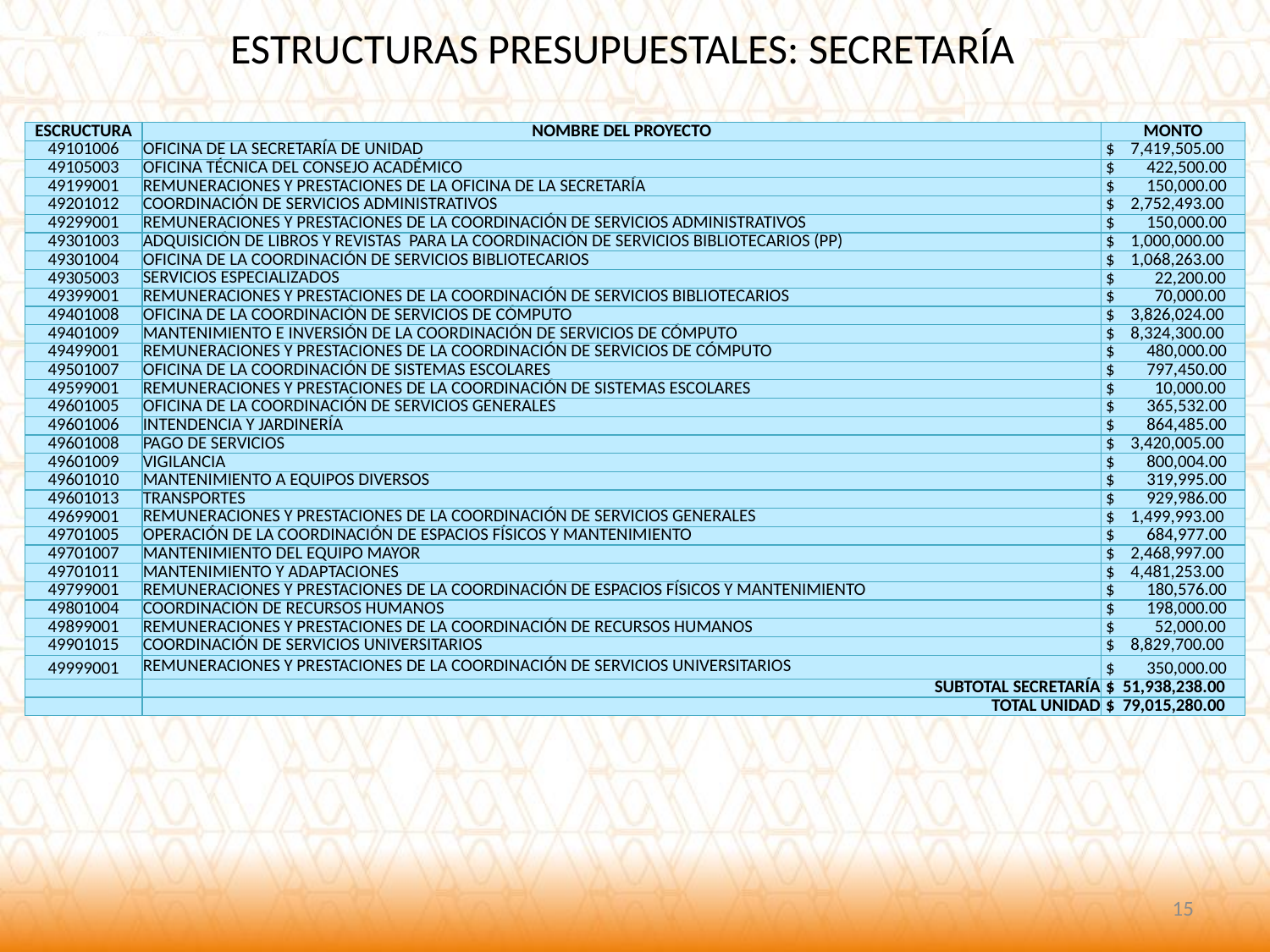

ESTRUCTURAS PRESUPUESTALES: SECRETARÍA
| ESCRUCTURA | NOMBRE DEL PROYECTO | MONTO |
| --- | --- | --- |
| 49101006 | OFICINA DE LA SECRETARÍA DE UNIDAD | $ 7,419,505.00 |
| 49105003 | OFICINA TÉCNICA DEL CONSEJO ACADÉMICO | $ 422,500.00 |
| 49199001 | REMUNERACIONES Y PRESTACIONES DE LA OFICINA DE LA SECRETARÍA | $ 150,000.00 |
| 49201012 | COORDINACIÓN DE SERVICIOS ADMINISTRATIVOS | $ 2,752,493.00 |
| 49299001 | REMUNERACIONES Y PRESTACIONES DE LA COORDINACIÓN DE SERVICIOS ADMINISTRATIVOS | $ 150,000.00 |
| 49301003 | ADQUISICIÓN DE LIBROS Y REVISTAS PARA LA COORDINACIÓN DE SERVICIOS BIBLIOTECARIOS (PP) | $ 1,000,000.00 |
| 49301004 | OFICINA DE LA COORDINACIÓN DE SERVICIOS BIBLIOTECARIOS | $ 1,068,263.00 |
| 49305003 | SERVICIOS ESPECIALIZADOS | $ 22,200.00 |
| 49399001 | REMUNERACIONES Y PRESTACIONES DE LA COORDINACIÓN DE SERVICIOS BIBLIOTECARIOS | $ 70,000.00 |
| 49401008 | OFICINA DE LA COORDINACIÓN DE SERVICIOS DE CÓMPUTO | $ 3,826,024.00 |
| 49401009 | MANTENIMIENTO E INVERSIÓN DE LA COORDINACIÓN DE SERVICIOS DE CÓMPUTO | $ 8,324,300.00 |
| 49499001 | REMUNERACIONES Y PRESTACIONES DE LA COORDINACIÓN DE SERVICIOS DE CÓMPUTO | $ 480,000.00 |
| 49501007 | OFICINA DE LA COORDINACIÓN DE SISTEMAS ESCOLARES | $ 797,450.00 |
| 49599001 | REMUNERACIONES Y PRESTACIONES DE LA COORDINACIÓN DE SISTEMAS ESCOLARES | $ 10,000.00 |
| 49601005 | OFICINA DE LA COORDINACIÓN DE SERVICIOS GENERALES | $ 365,532.00 |
| 49601006 | INTENDENCIA Y JARDINERÍA | $ 864,485.00 |
| 49601008 | PAGO DE SERVICIOS | $ 3,420,005.00 |
| 49601009 | VIGILANCIA | $ 800,004.00 |
| 49601010 | MANTENIMIENTO A EQUIPOS DIVERSOS | $ 319,995.00 |
| 49601013 | TRANSPORTES | $ 929,986.00 |
| 49699001 | REMUNERACIONES Y PRESTACIONES DE LA COORDINACIÓN DE SERVICIOS GENERALES | $ 1,499,993.00 |
| 49701005 | OPERACIÓN DE LA COORDINACIÓN DE ESPACIOS FÍSICOS Y MANTENIMIENTO | $ 684,977.00 |
| 49701007 | MANTENIMIENTO DEL EQUIPO MAYOR | $ 2,468,997.00 |
| 49701011 | MANTENIMIENTO Y ADAPTACIONES | $ 4,481,253.00 |
| 49799001 | REMUNERACIONES Y PRESTACIONES DE LA COORDINACIÓN DE ESPACIOS FÍSICOS Y MANTENIMIENTO | $ 180,576.00 |
| 49801004 | COORDINACIÓN DE RECURSOS HUMANOS | $ 198,000.00 |
| 49899001 | REMUNERACIONES Y PRESTACIONES DE LA COORDINACIÓN DE RECURSOS HUMANOS | $ 52,000.00 |
| 49901015 | COORDINACIÓN DE SERVICIOS UNIVERSITARIOS | $ 8,829,700.00 |
| 49999001 | REMUNERACIONES Y PRESTACIONES DE LA COORDINACIÓN DE SERVICIOS UNIVERSITARIOS | $ 350,000.00 |
|  | SUBTOTAL SECRETARÍA | $ 51,938,238.00 |
|  | TOTAL UNIDAD | $ 79,015,280.00 |
15